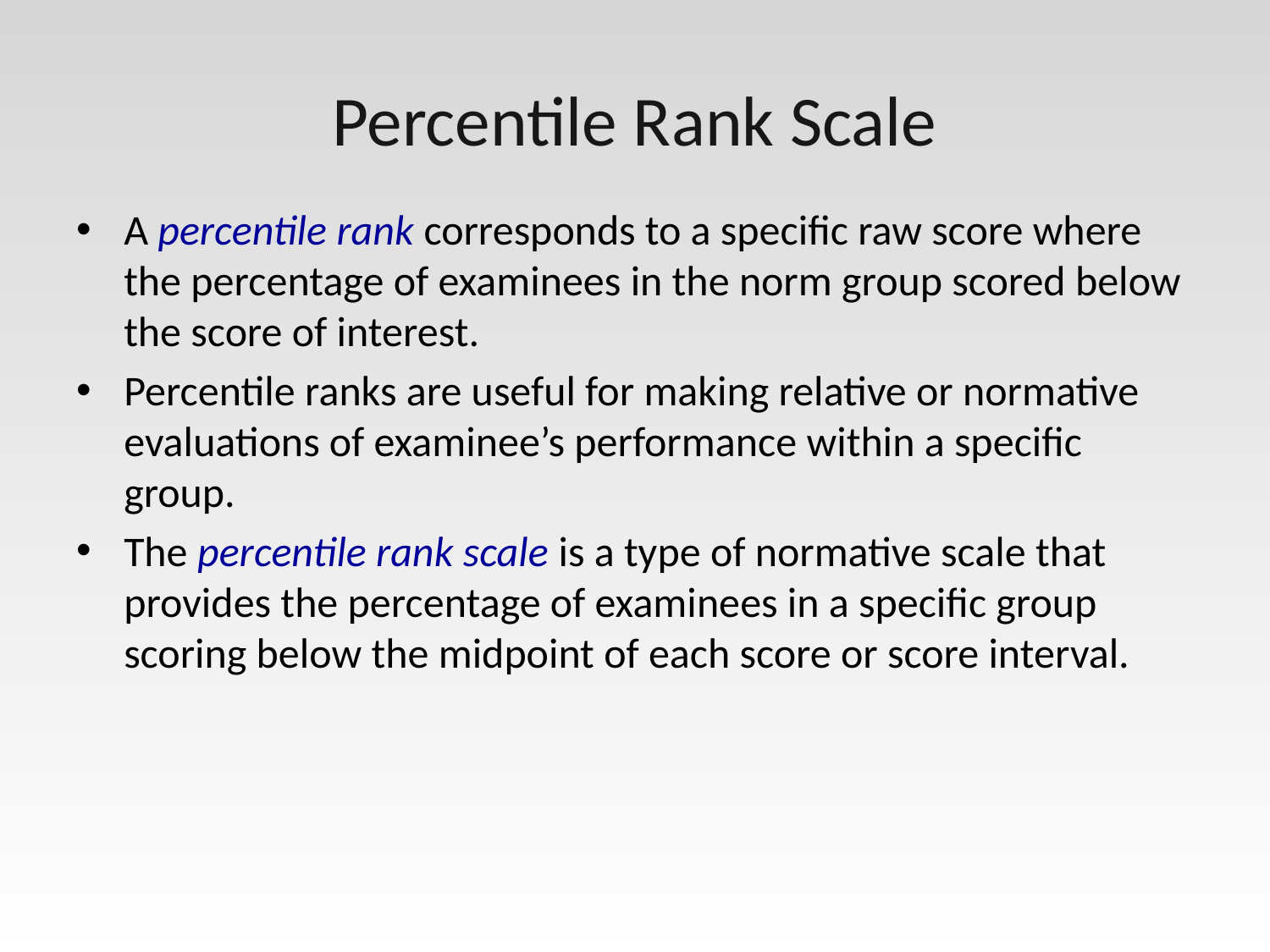

# Percentile Rank Scale
A percentile rank corresponds to a specific raw score where the percentage of examinees in the norm group scored below the score of interest.
Percentile ranks are useful for making relative or normative evaluations of examinee’s performance within a specific group.
The percentile rank scale is a type of normative scale that provides the percentage of examinees in a specific group scoring below the midpoint of each score or score interval.